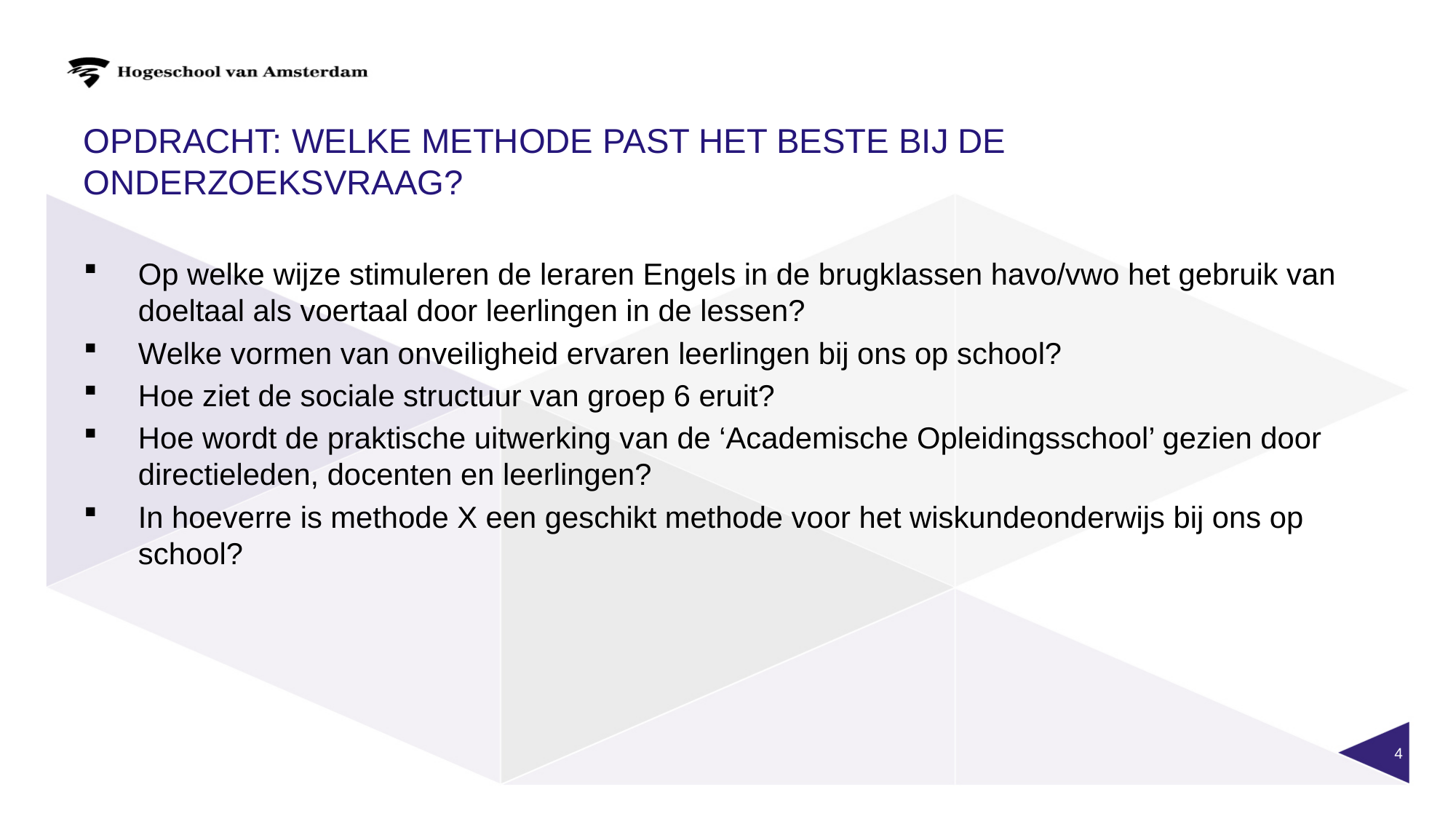

# Opdracht: Welke methode past het beste bij de onderzoeksvraag?
Op welke wijze stimuleren de leraren Engels in de brugklassen havo/vwo het gebruik van doeltaal als voertaal door leerlingen in de lessen?
Welke vormen van onveiligheid ervaren leerlingen bij ons op school?
Hoe ziet de sociale structuur van groep 6 eruit?
Hoe wordt de praktische uitwerking van de ‘Academische Opleidingsschool’ gezien door directieleden, docenten en leerlingen?
In hoeverre is methode X een geschikt methode voor het wiskundeonderwijs bij ons op school?

4